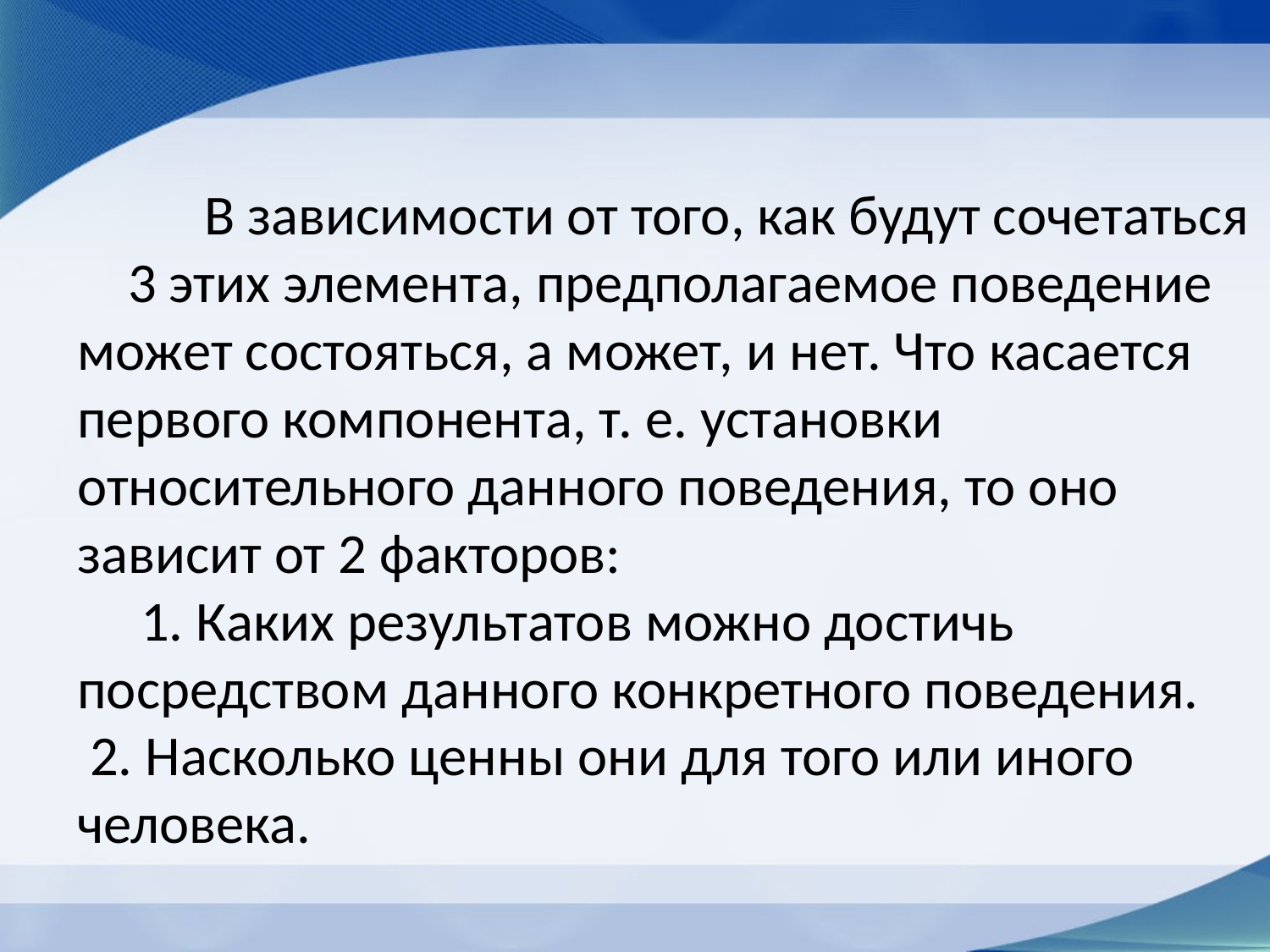

# В зависимости от того, как будут сочетаться     3 этих элемента, предполагаемое поведение может состояться, а может, и нет. Что касается первого компонента, т. е. установки относительного данного поведения, то оно зависит от 2 факторов:      1. Каких результатов можно достичь посредством данного конкретного поведения.  2. Насколько ценны они для того или иного человека.